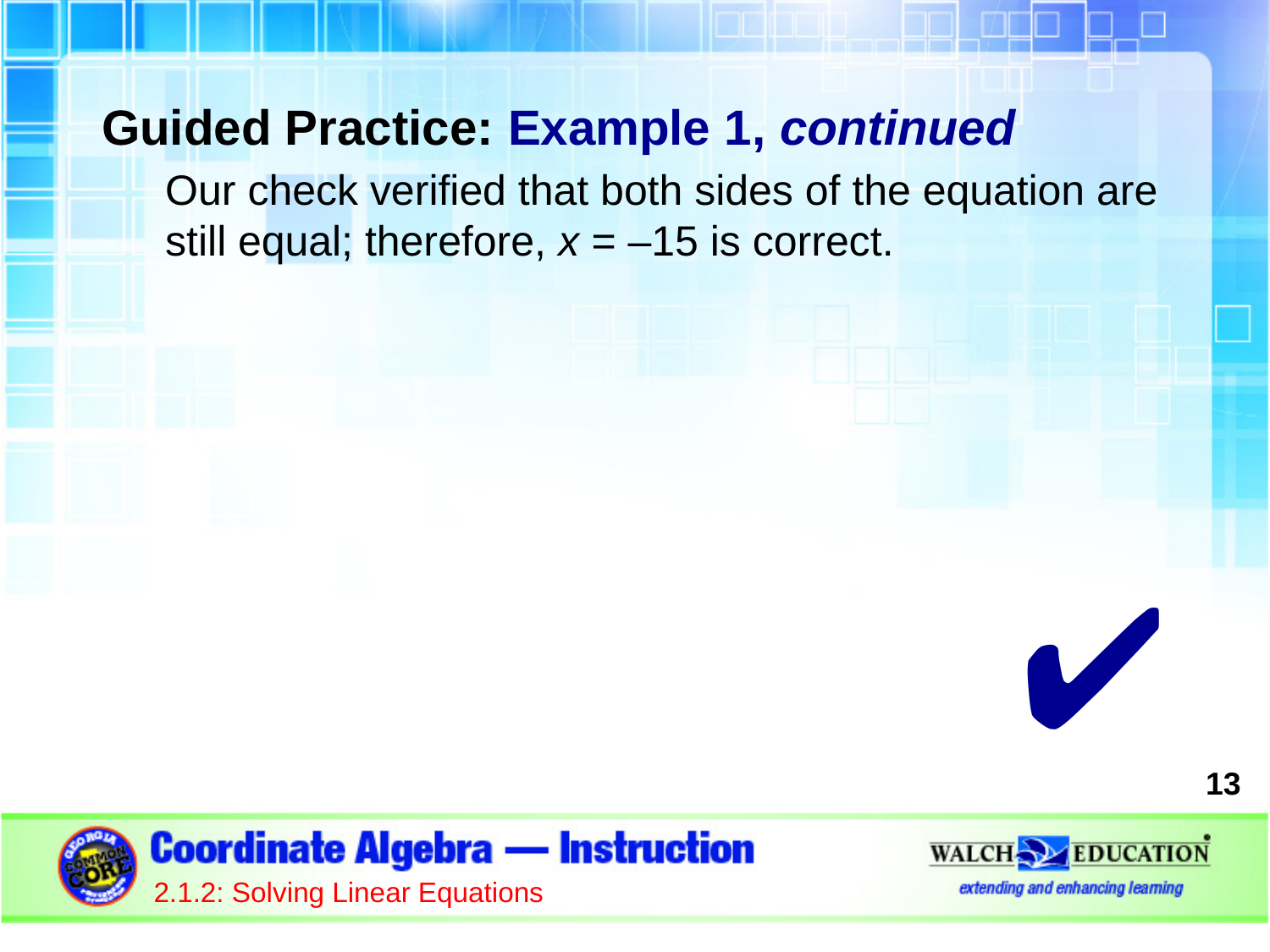

Guided Practice: Example 1, continued
Our check verified that both sides of the equation are still equal; therefore, x = –15 is correct.

✔
13
2.1.2: Solving Linear Equations